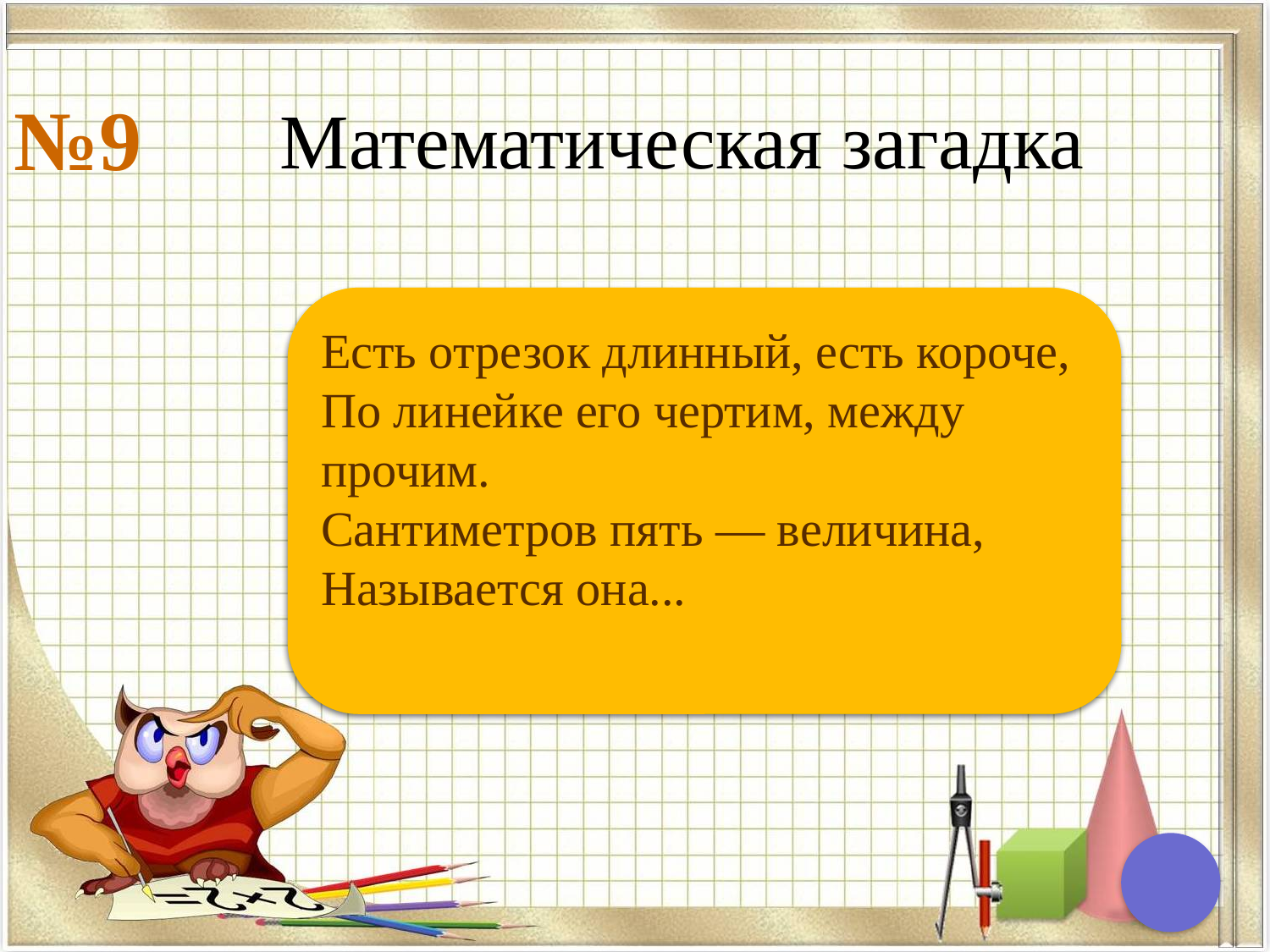

# Математическая загадка
№9
ДЛИНА
Есть отрезок длинный, есть короче,
По линейке его чертим, между прочим.
Сантиметров пять — величина,
Называется она...